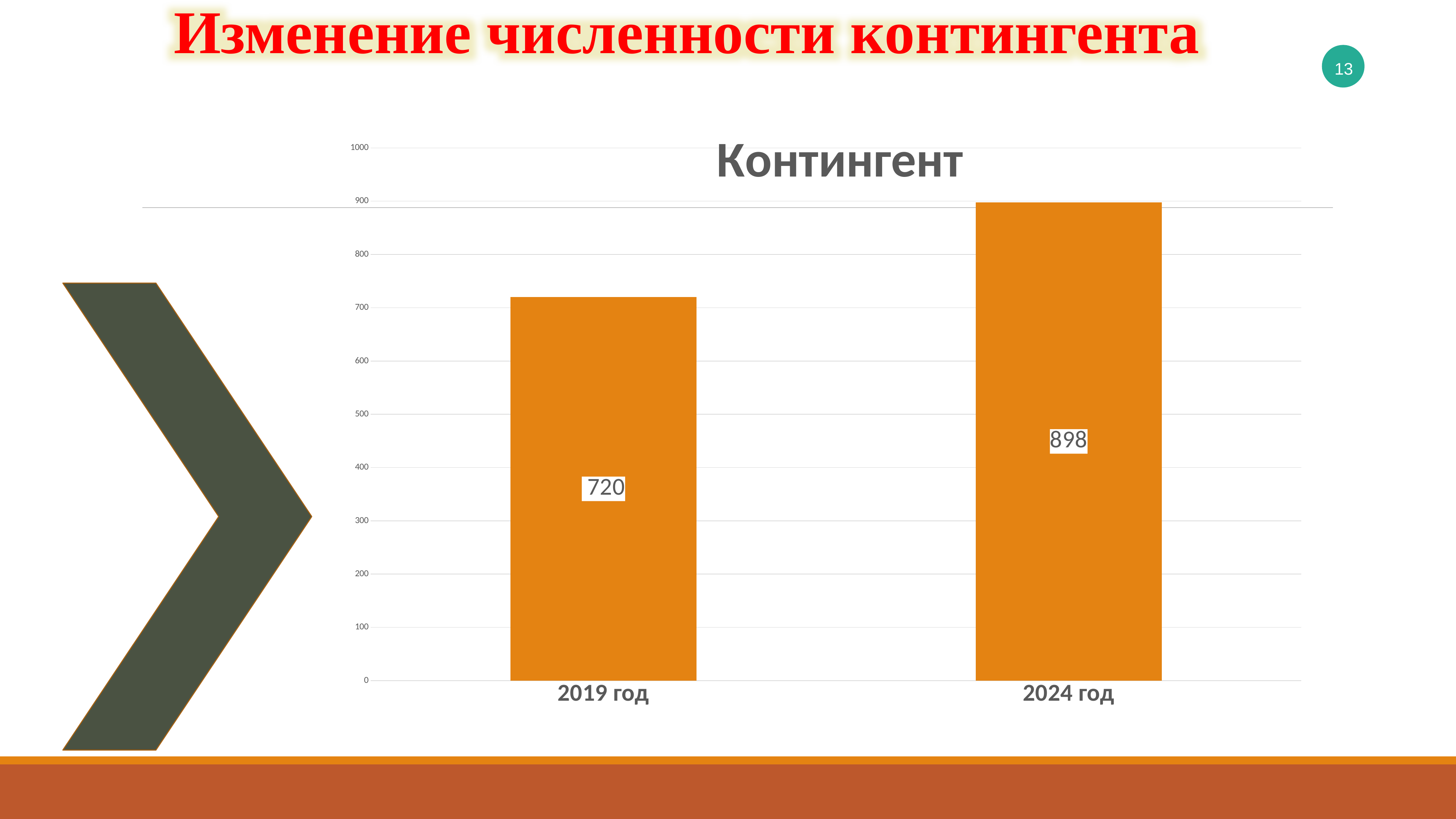

Изменение численности контингента

### Chart:

| Category | Контингент |
|---|---|
| 2019 год | 720.0 |
| 2024 год | 898.0 |